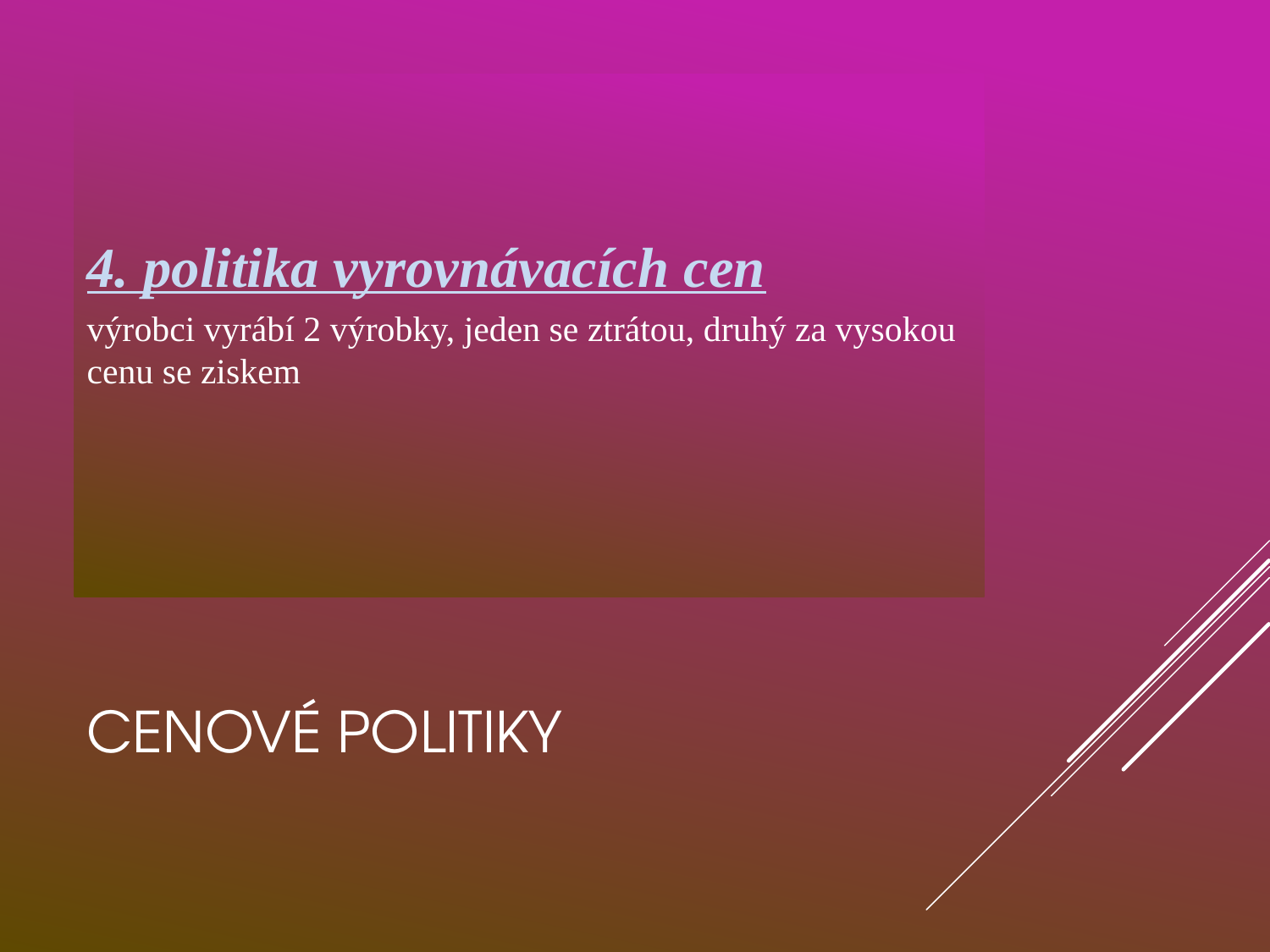

4. politika vyrovnávacích cen
výrobci vyrábí 2 výrobky, jeden se ztrátou, druhý za vysokou cenu se ziskem

# Cenové politiky